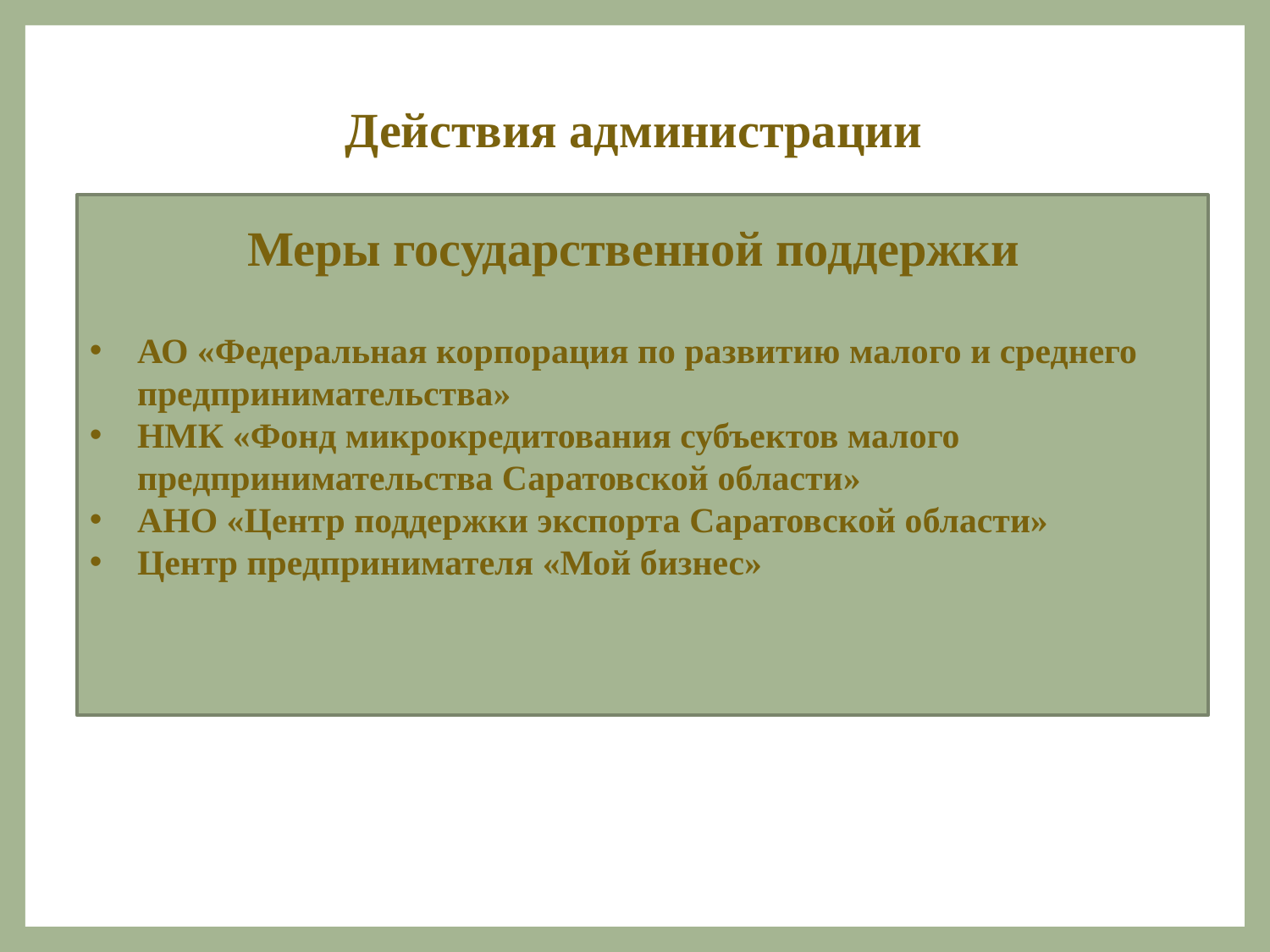

Действия администрации

Меры государственной поддержки

АО «Федеральная корпорация по развитию малого и среднего предпринимательства»
НМК «Фонд микрокредитования субъектов малого предпринимательства Саратовской области»
АНО «Центр поддержки экспорта Саратовской области»
Центр предпринимателя «Мой бизнес»